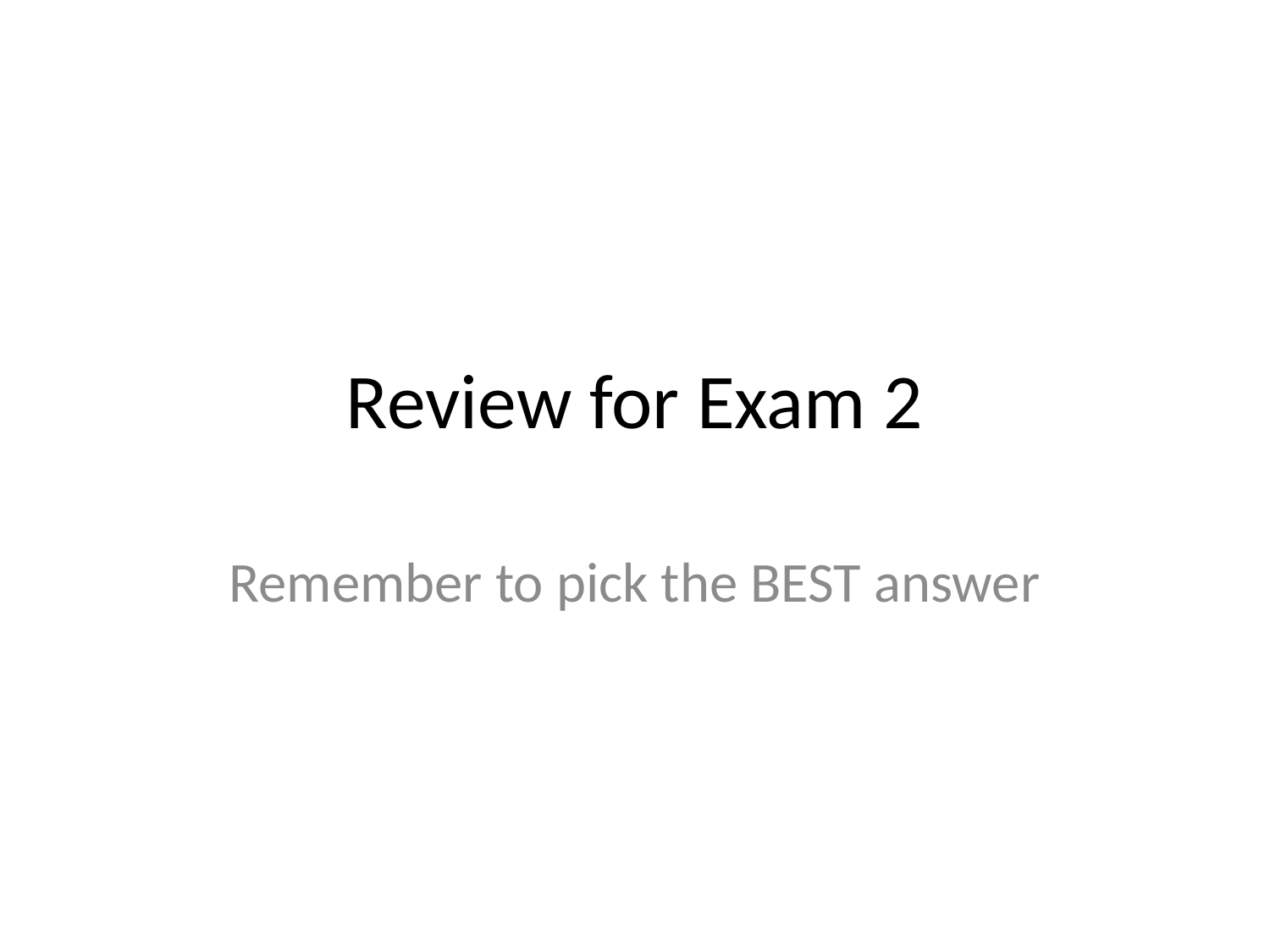

# Review for Exam 2
Remember to pick the BEST answer